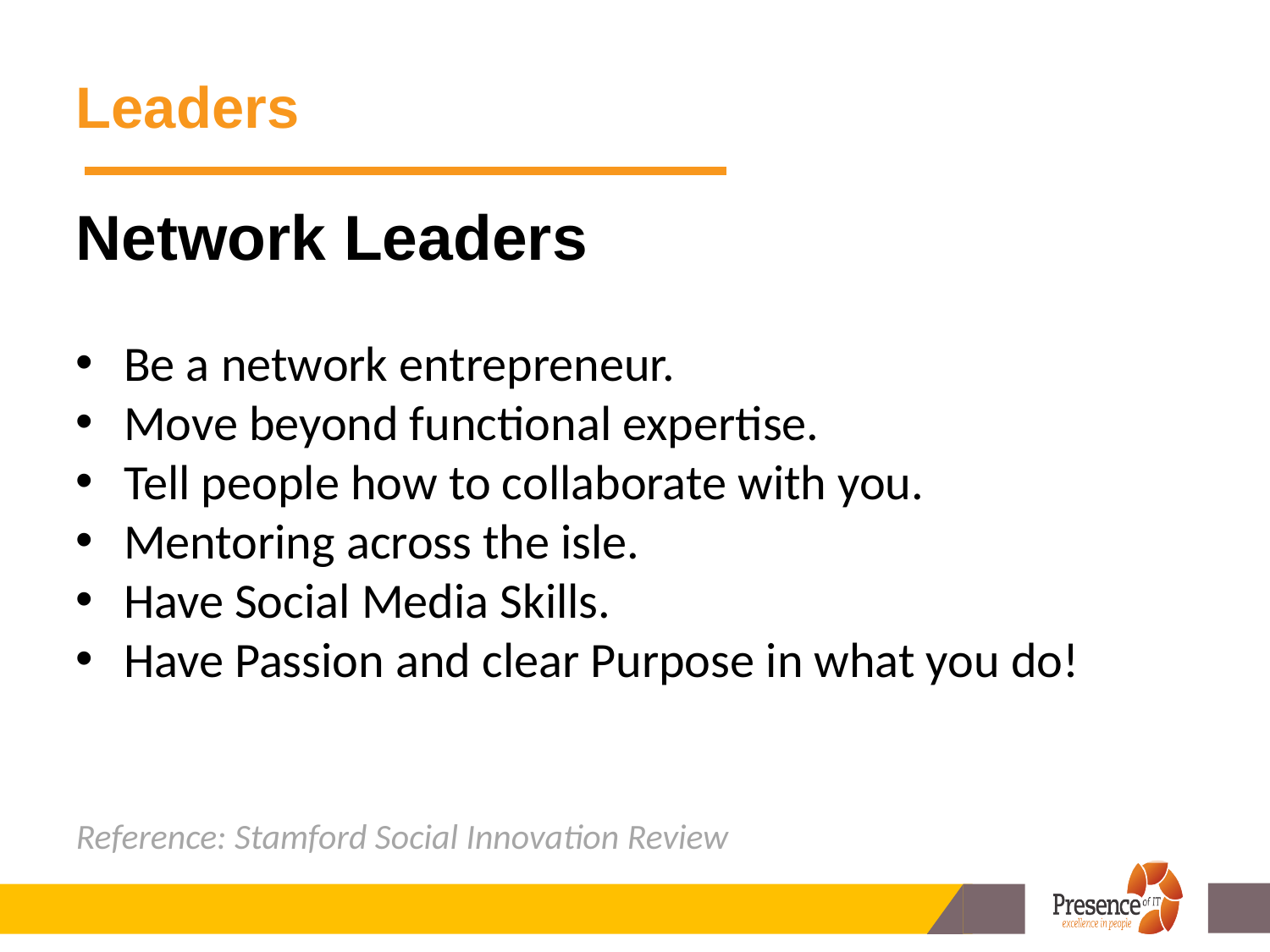

Leaders
Network Leaders

Be a network entrepreneur.
Move beyond functional expertise.
Tell people how to collaborate with you.
Mentoring across the isle.
Have Social Media Skills.
Have Passion and clear Purpose in what you do!

Reference: Stamford Social Innovation Review